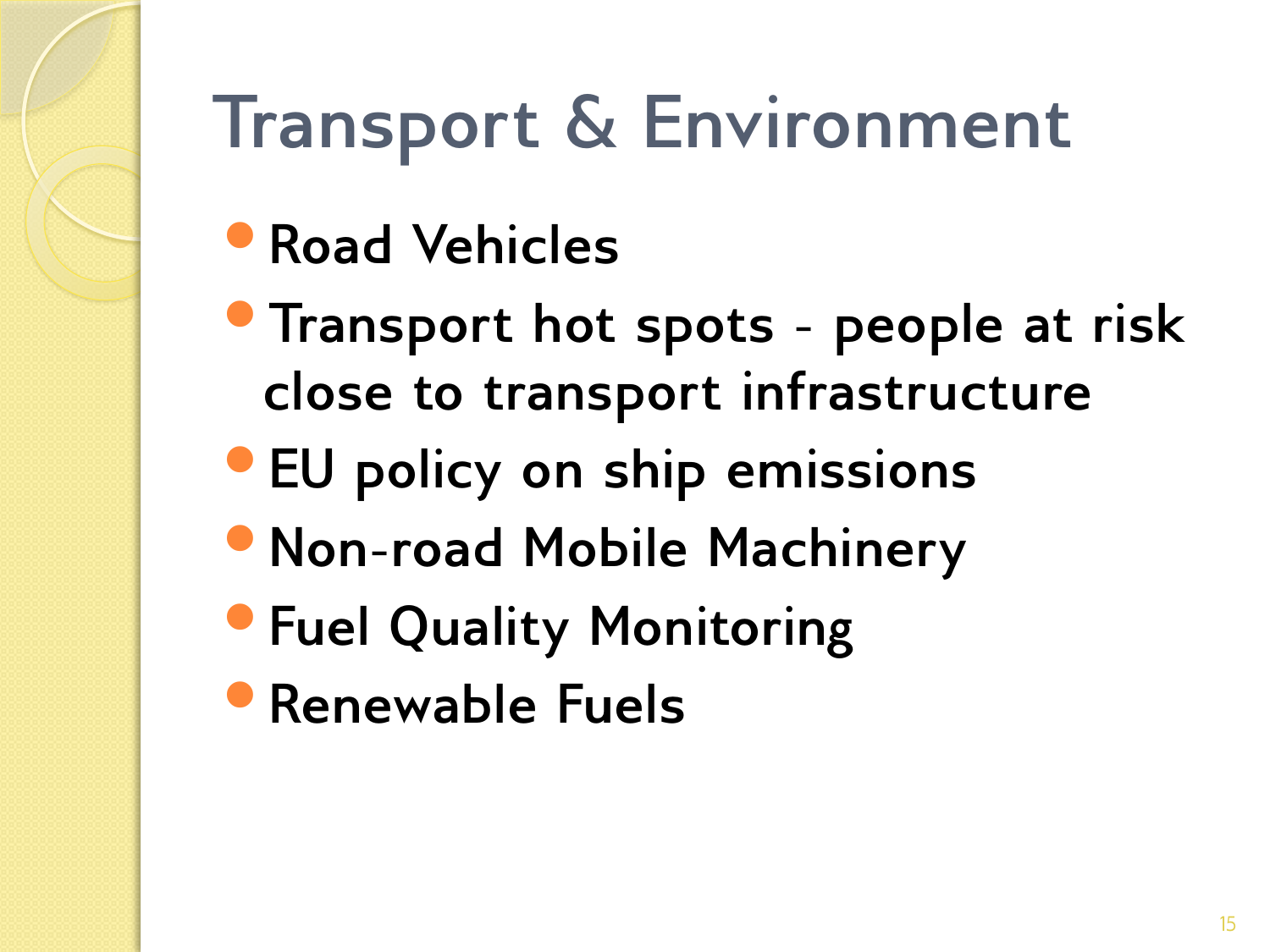

# Transport & Environment
Road Vehicles
Transport hot spots - people at risk close to transport infrastructure
EU policy on ship emissions
Non-road Mobile Machinery
Fuel Quality Monitoring
Renewable Fuels

15